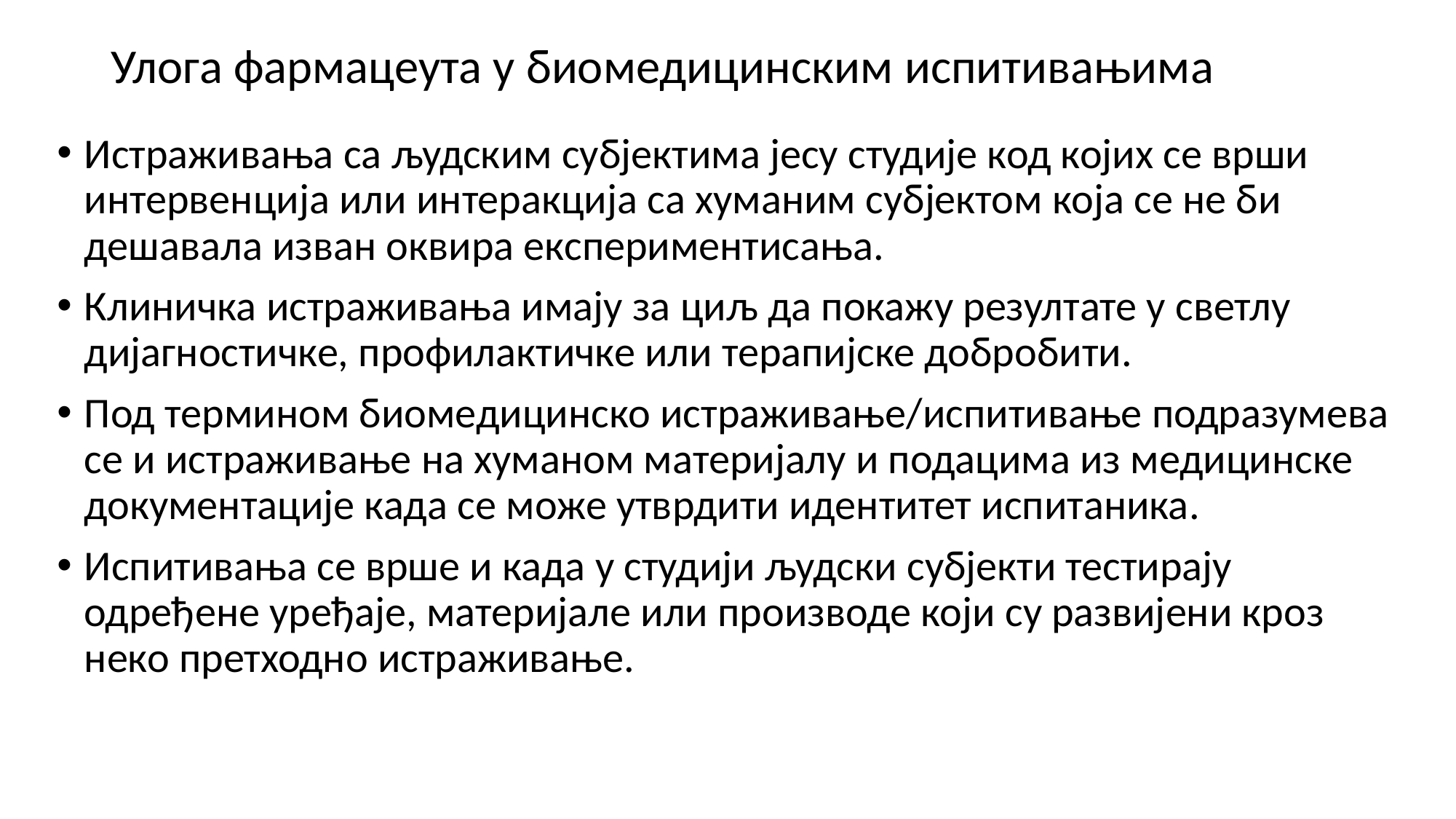

# Улога фармацеута у биомедицинским испитивањима
Истраживања са људским субјектима јесу студије код којих се врши интервенција или интеракција са хуманим субјектом која се не би дешавала изван оквира експериментисања.
Клиничка истраживања имају за циљ да покажу резултате у светлу дијагностичке, профилактичке или терапијске добробити.
Под термином биомедицинско истраживање/испитивање подразумева  се и истраживање на хуманом материјалу и подацима из медицинске документације када се може утврдити идентитет испитаника.
Испитивања се врше и када у студији људски субјекти тестирају одређене уређаје, материјале или производе који су развијени кроз неко претходно истраживање.